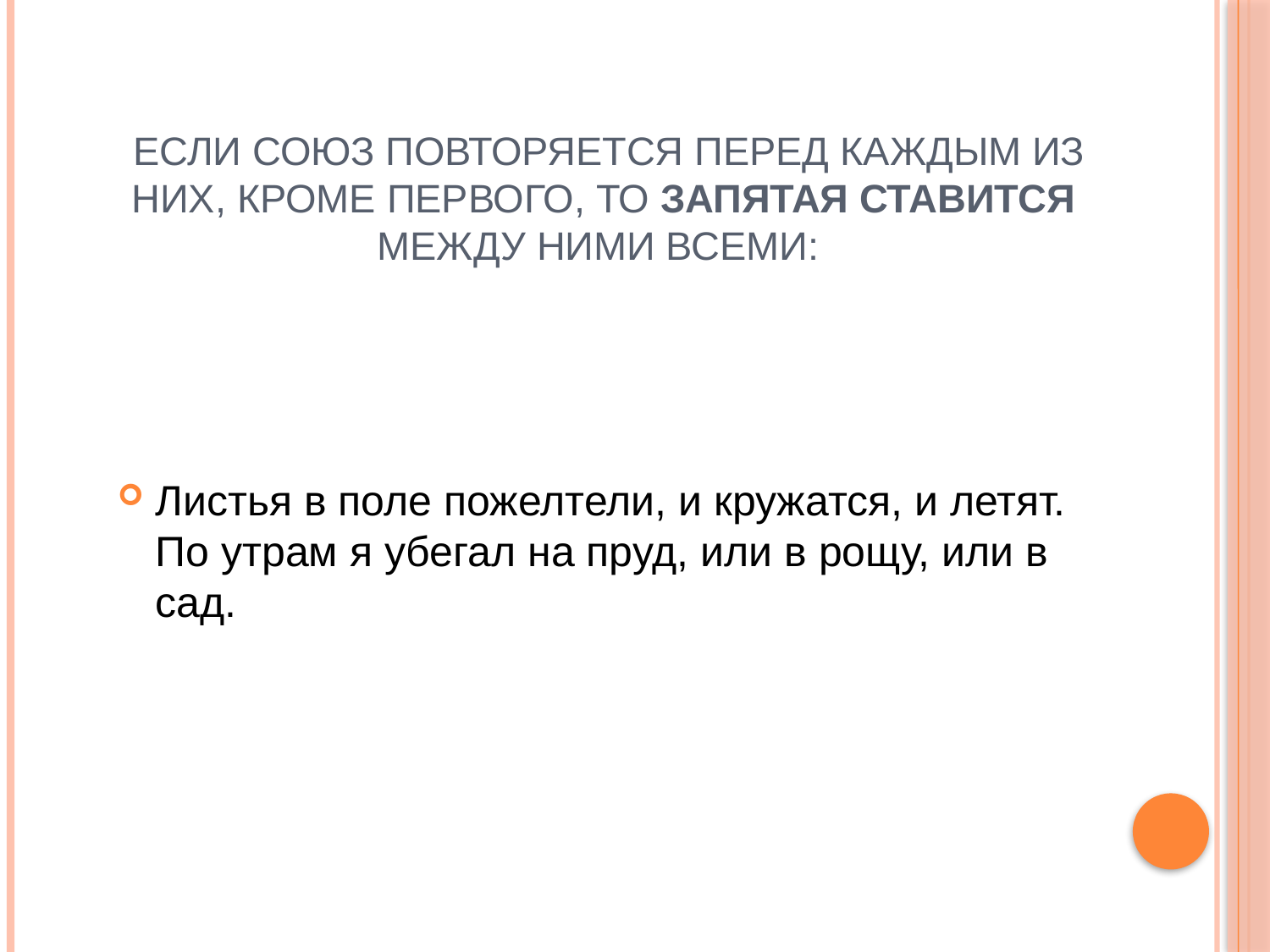

# Если союз повторяется перед каждым из них, кроме первого, то запятая ставится между ними всеми:
Листья в поле пожелтели, и кружатся, и летят. По утрам я убегал на пруд, или в рощу, или в сад.